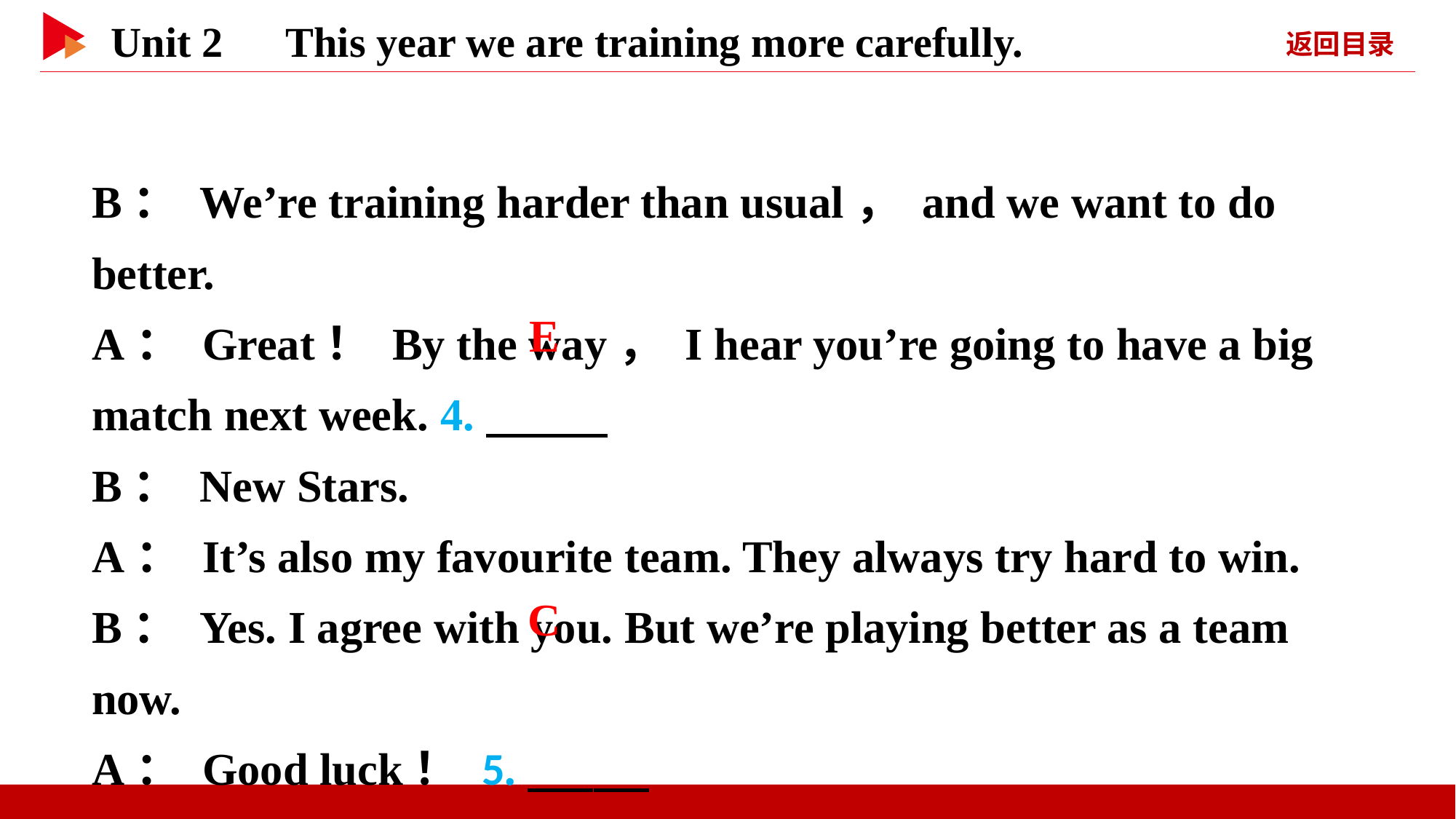

B： We’re training harder than usual， and we want to do better.
A： Great！ By the way， I hear you’re going to have a big match next week. 4.
B： New Stars.
A： It’s also my favourite team. They always try hard to win.
B： Yes. I agree with you. But we’re playing better as a team now.
A： Good luck！ 5.
B： Thank you very much.
　E
　C